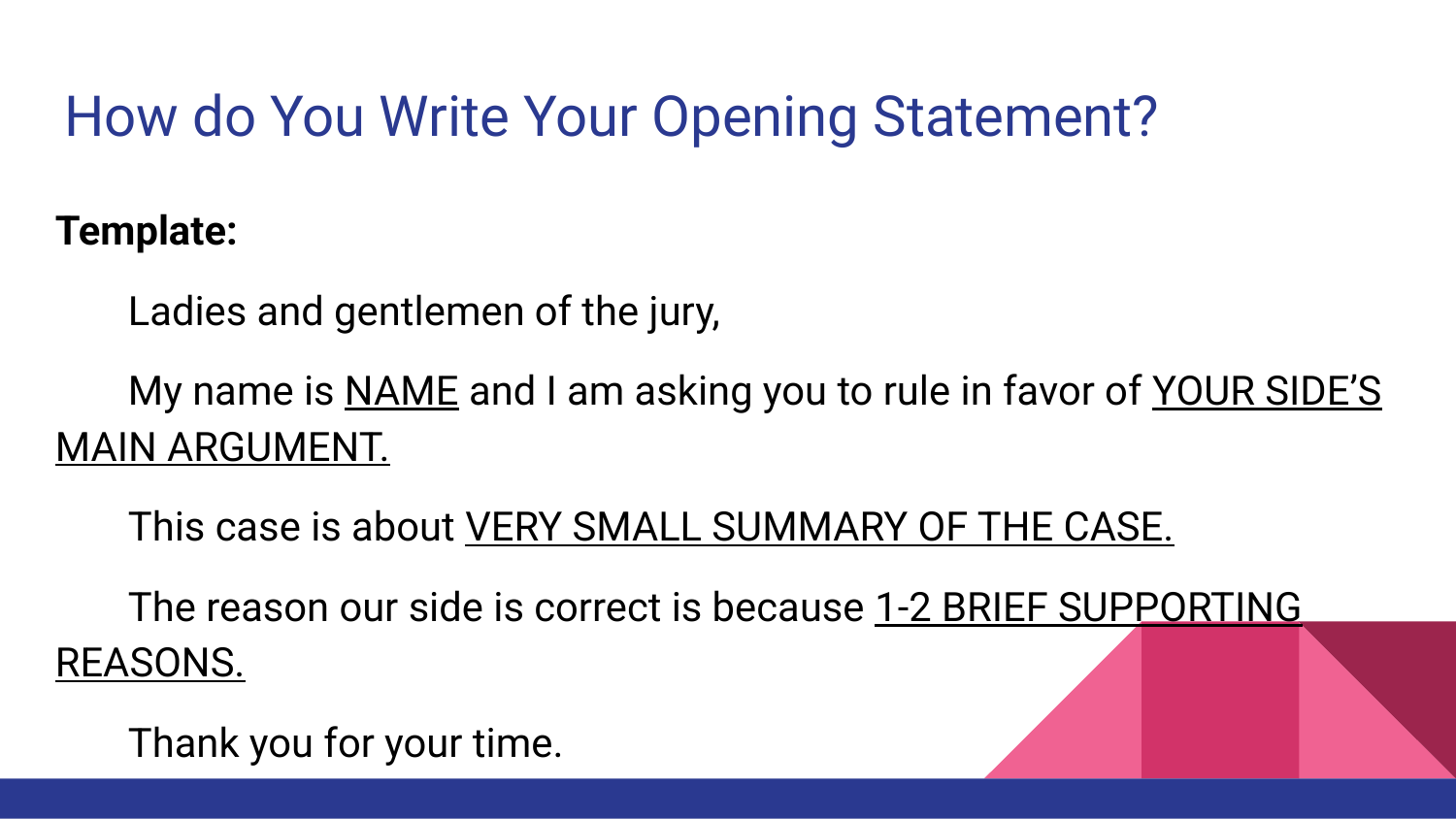

# How do You Write Your Opening Statement?
Template:
Ladies and gentlemen of the jury,
My name is NAME and I am asking you to rule in favor of YOUR SIDE’S MAIN ARGUMENT.
This case is about VERY SMALL SUMMARY OF THE CASE.
The reason our side is correct is because 1-2 BRIEF SUPPORTING REASONS.
Thank you for your time.